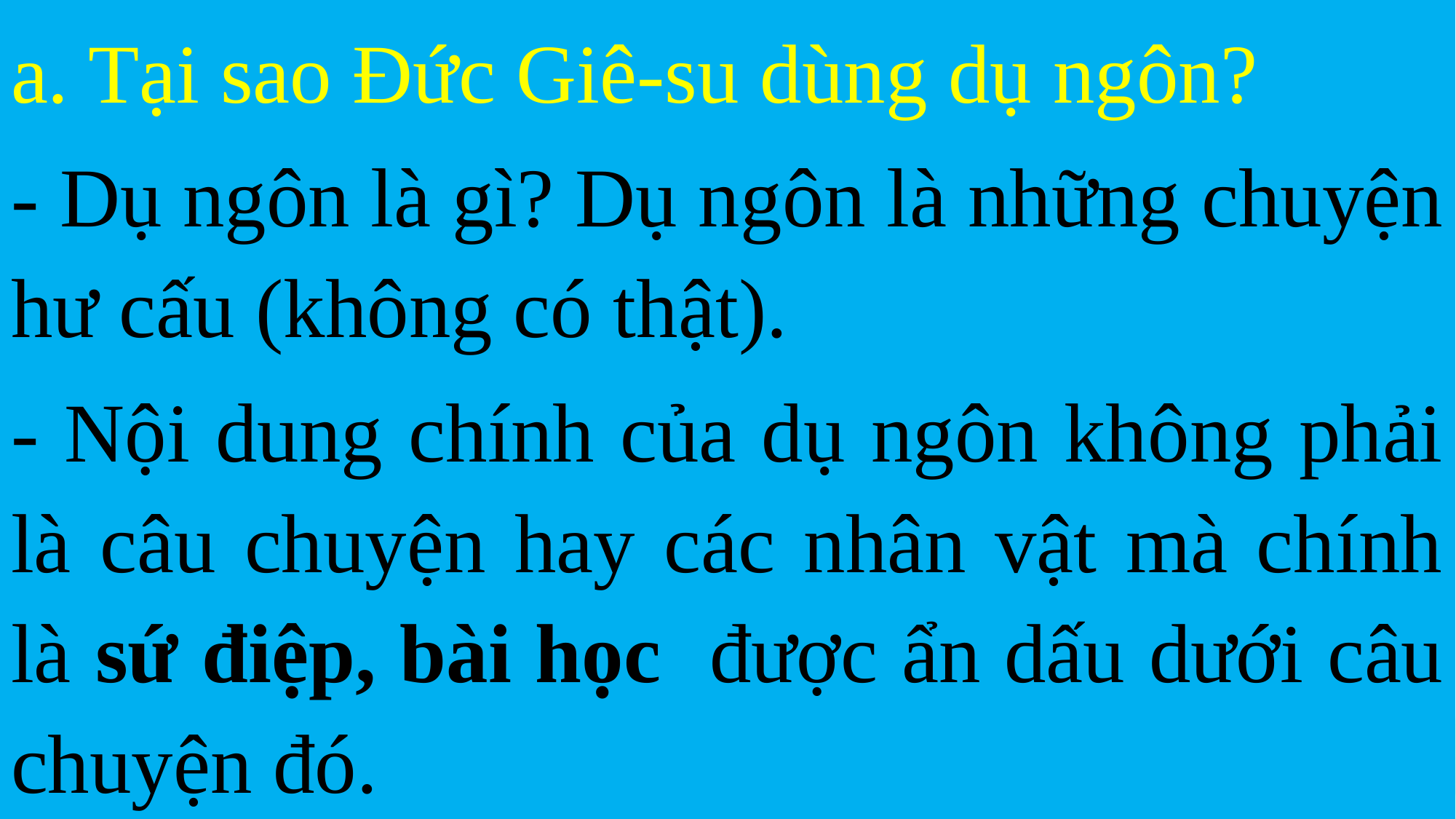

a. Tại sao Đức Giê-su dùng dụ ngôn?
- Dụ ngôn là gì? Dụ ngôn là những chuyện hư cấu (không có thật).
- Nội dung chính của dụ ngôn không phải là câu chuyện hay các nhân vật mà chính là sứ điệp, bài học  được ẩn dấu dưới câu chuyện đó.